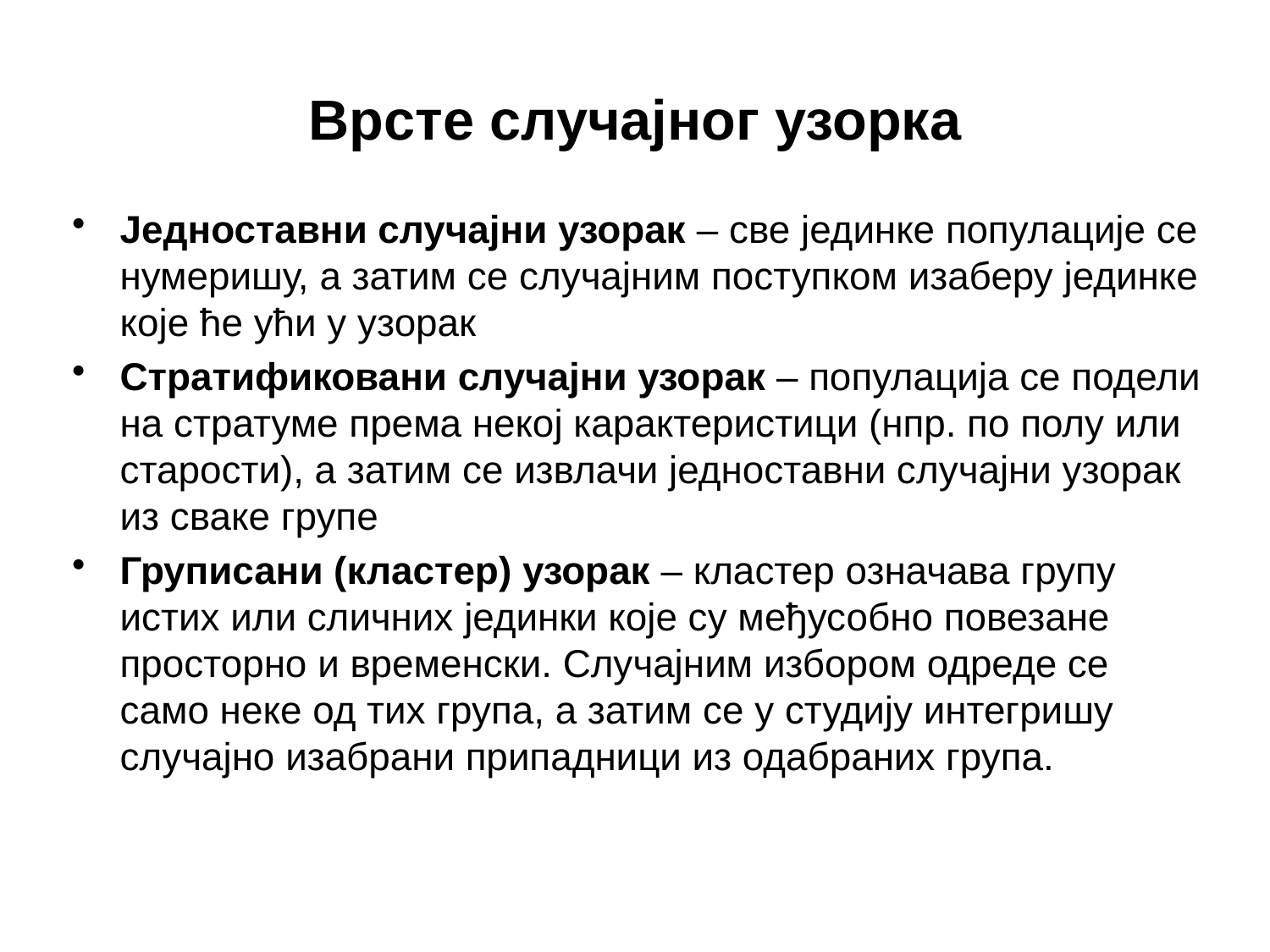

# Врсте случајног узорка
Једноставни случајни узорак – све јединке популације се нумеришу, а затим се случајним поступком изаберу јединке које ће ући у узорак
Стратификовани случајни узорак – популација се подели на стратуме према некој карактеристици (нпр. по полу или старости), а затим се извлачи једноставни случајни узорак из сваке групе
Груписани (кластер) узорак – кластер означава групу истих или сличних јединки које су међусобно повезане просторно и временски. Случајним избором одреде се само неке од тих група, а затим се у студију интегришу случајно изабрани припадници из одабраних група.